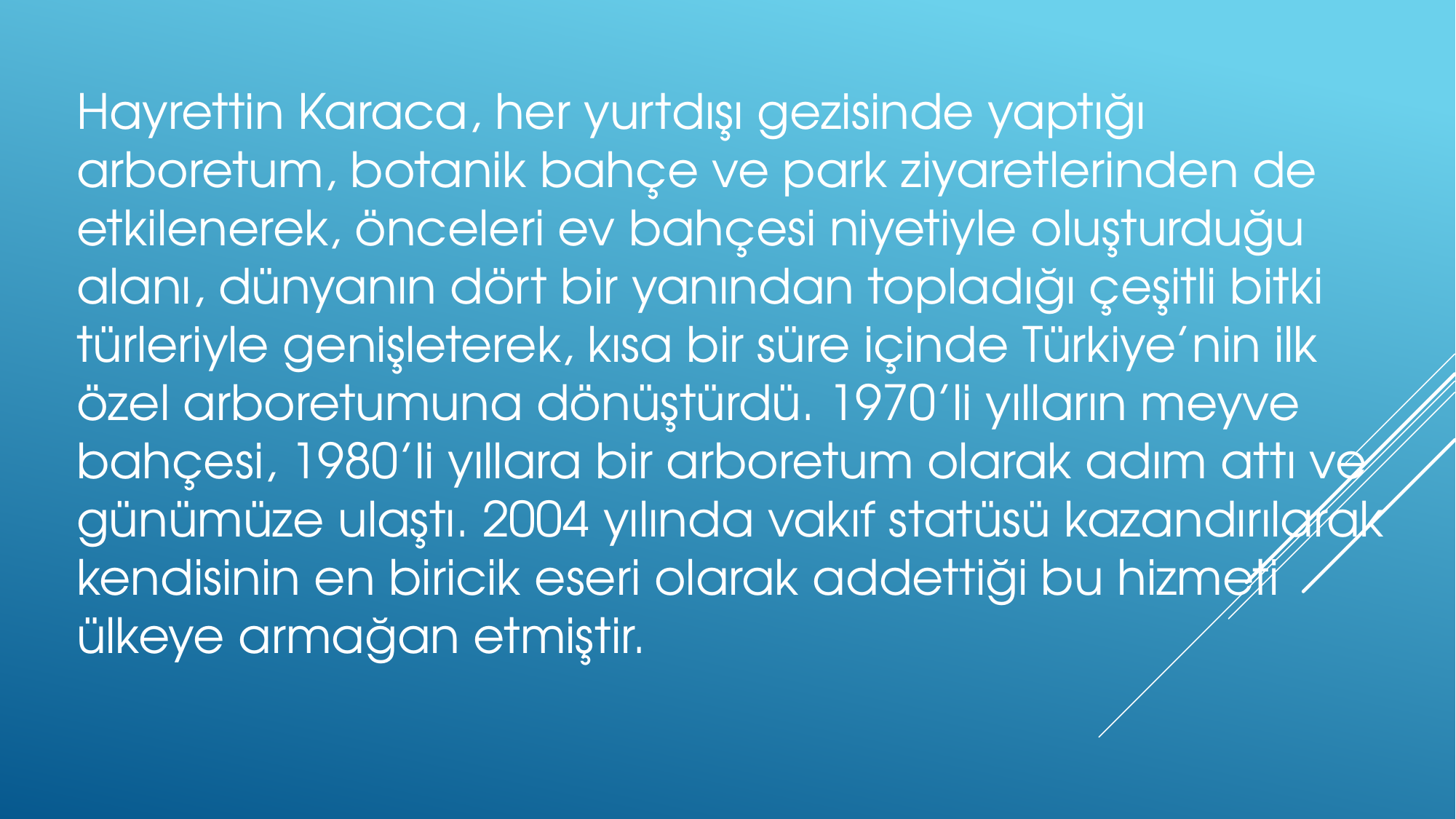

Hayrettin Karaca, her yurtdışı gezisinde yaptığı arboretum, botanik bahçe ve park ziyaretlerinden de etkilenerek, önceleri ev bahçesi niyetiyle oluşturduğu alanı, dünyanın dört bir yanından topladığı çeşitli bitki türleriyle genişleterek, kısa bir süre içinde Türkiye’nin ilk özel arboretumuna dönüştürdü. 1970’li yılların meyve bahçesi, 1980’li yıllara bir arboretum olarak adım attı ve günümüze ulaştı. 2004 yılında vakıf statüsü kazandırılarak kendisinin en biricik eseri olarak addettiği bu hizmeti ülkeye armağan etmiştir.